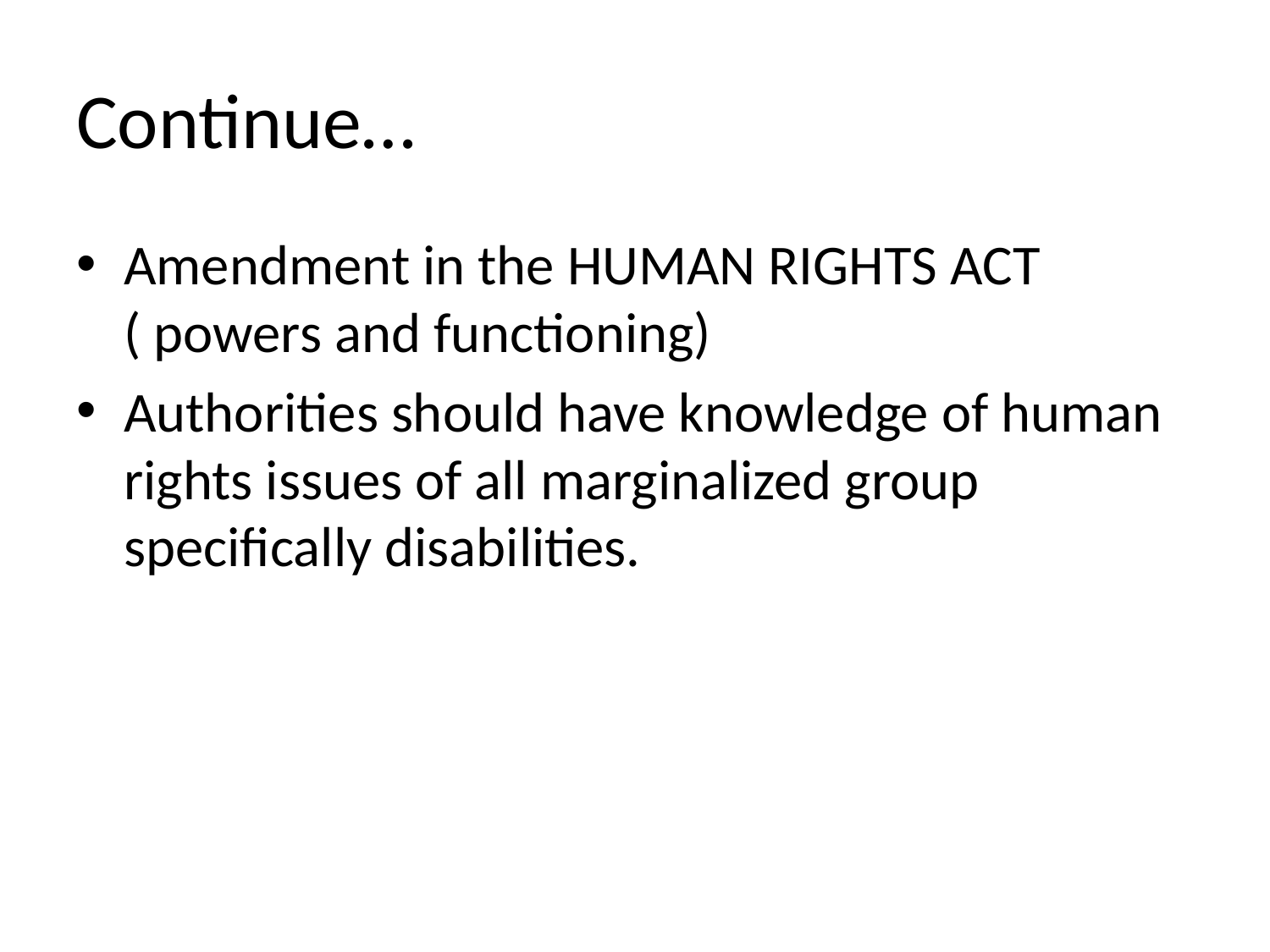

# Continue…
Amendment in the HUMAN RIGHTS ACT ( powers and functioning)
Authorities should have knowledge of human rights issues of all marginalized group specifically disabilities.